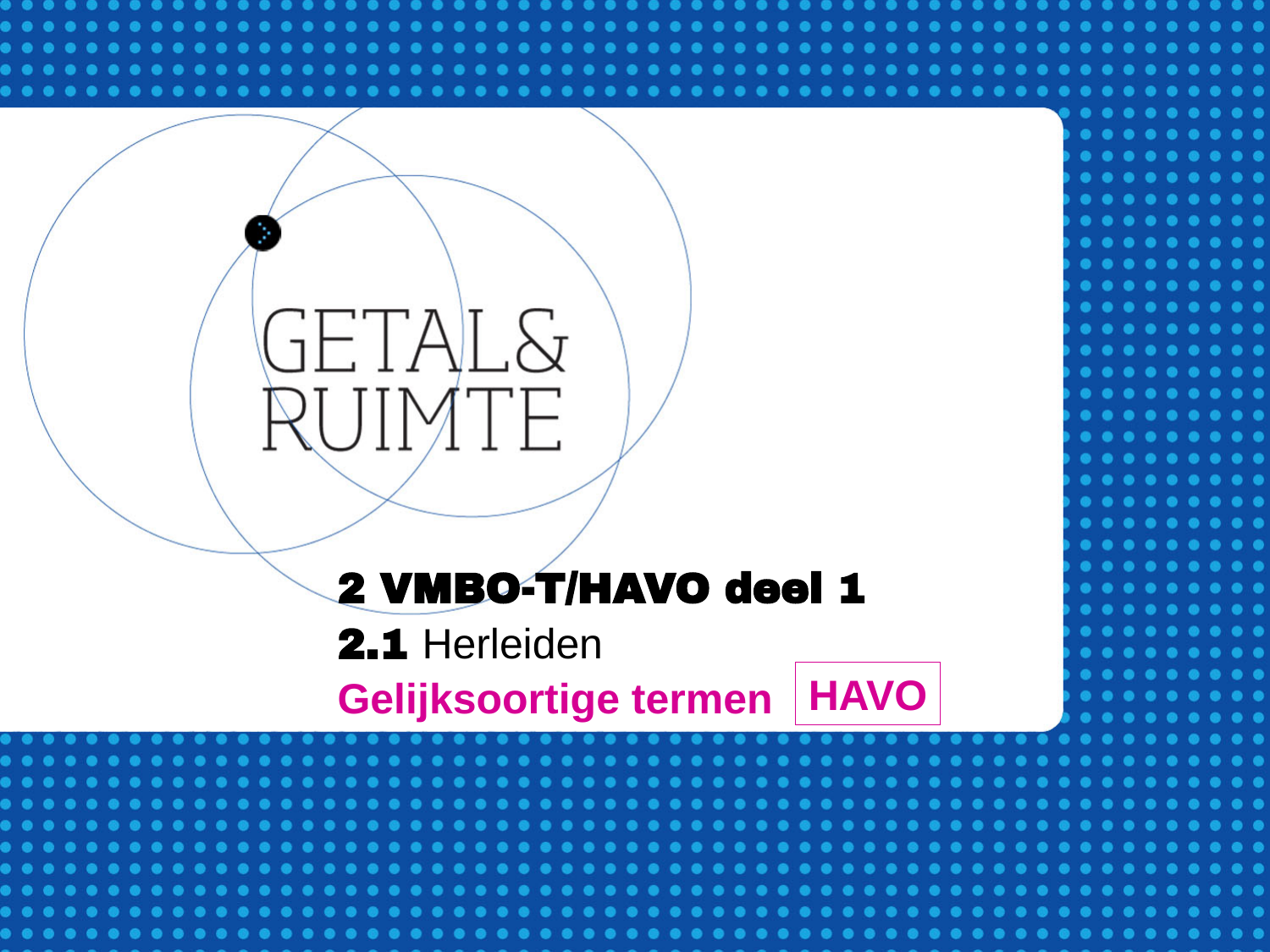

2 VMBO-T/HAVO deel 1
2.1 Herleiden
Gelijksoortige termen

HAVO